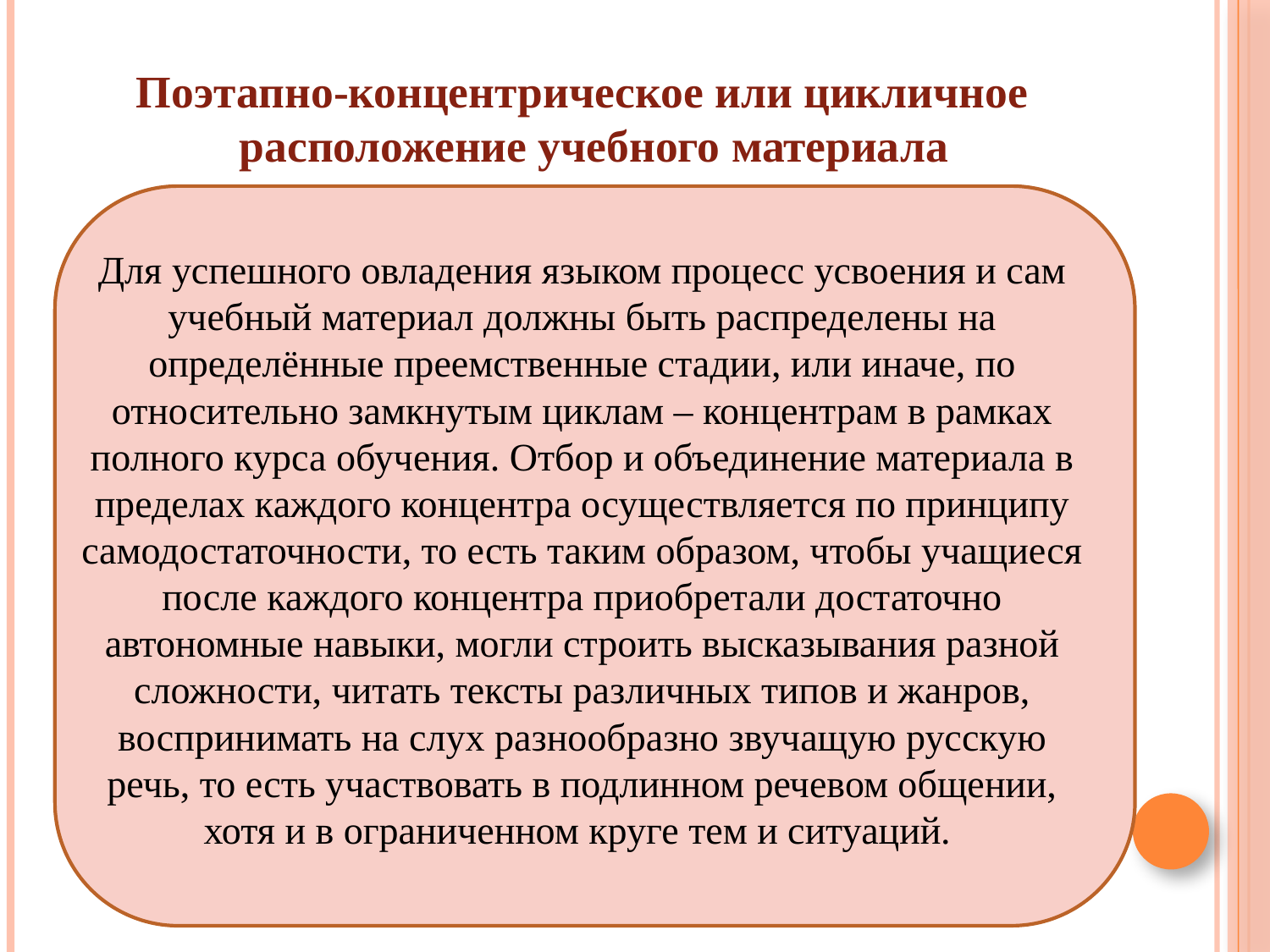

Поэтапно-концентрическое или цикличное расположение учебного материала

Для успешного овладения языком процесс усвоения и сам учебный материал должны быть распределены на определённые преемственные стадии, или иначе, по относительно замкнутым циклам – концентрам в рамках полного курса обучения. Отбор и объединение материала в пределах каждого концентра осуществляется по принципу самодостаточности, то есть таким образом, чтобы учащиеся после каждого концентра приобретали достаточно автономные навыки, могли строить высказывания разной сложности, читать тексты различных типов и жанров, воспринимать на слух разнообразно звучащую русскую речь, то есть участвовать в подлинном речевом общении, хотя и в ограниченном круге тем и ситуаций.